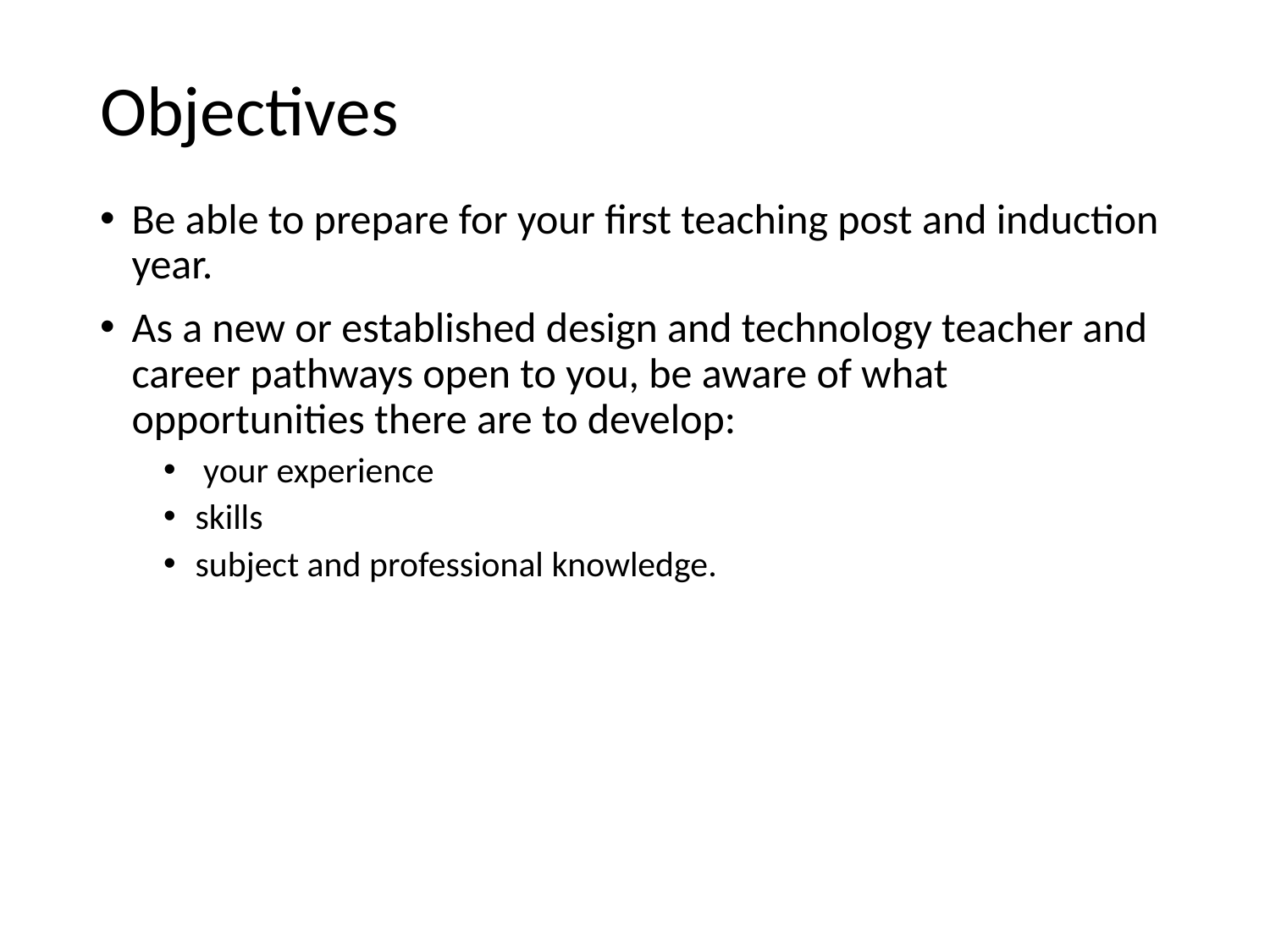

# Objectives
Be able to prepare for your first teaching post and induction year.
As a new or established design and technology teacher and career pathways open to you, be aware of what opportunities there are to develop:
 your experience
skills
subject and professional knowledge.